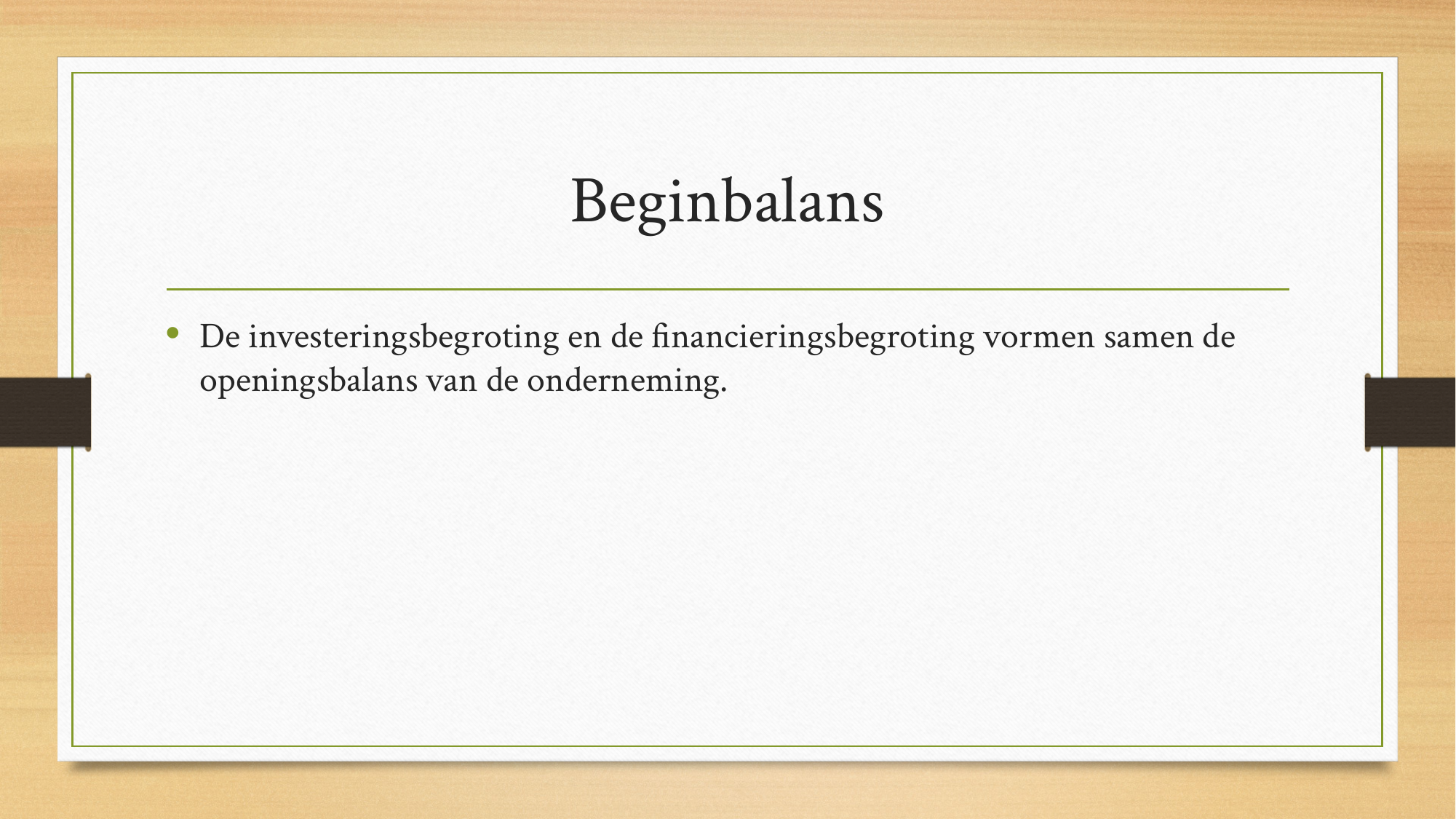

# Beginbalans
De investeringsbegroting en de financieringsbegroting vormen samen de openingsbalans van de onderneming.